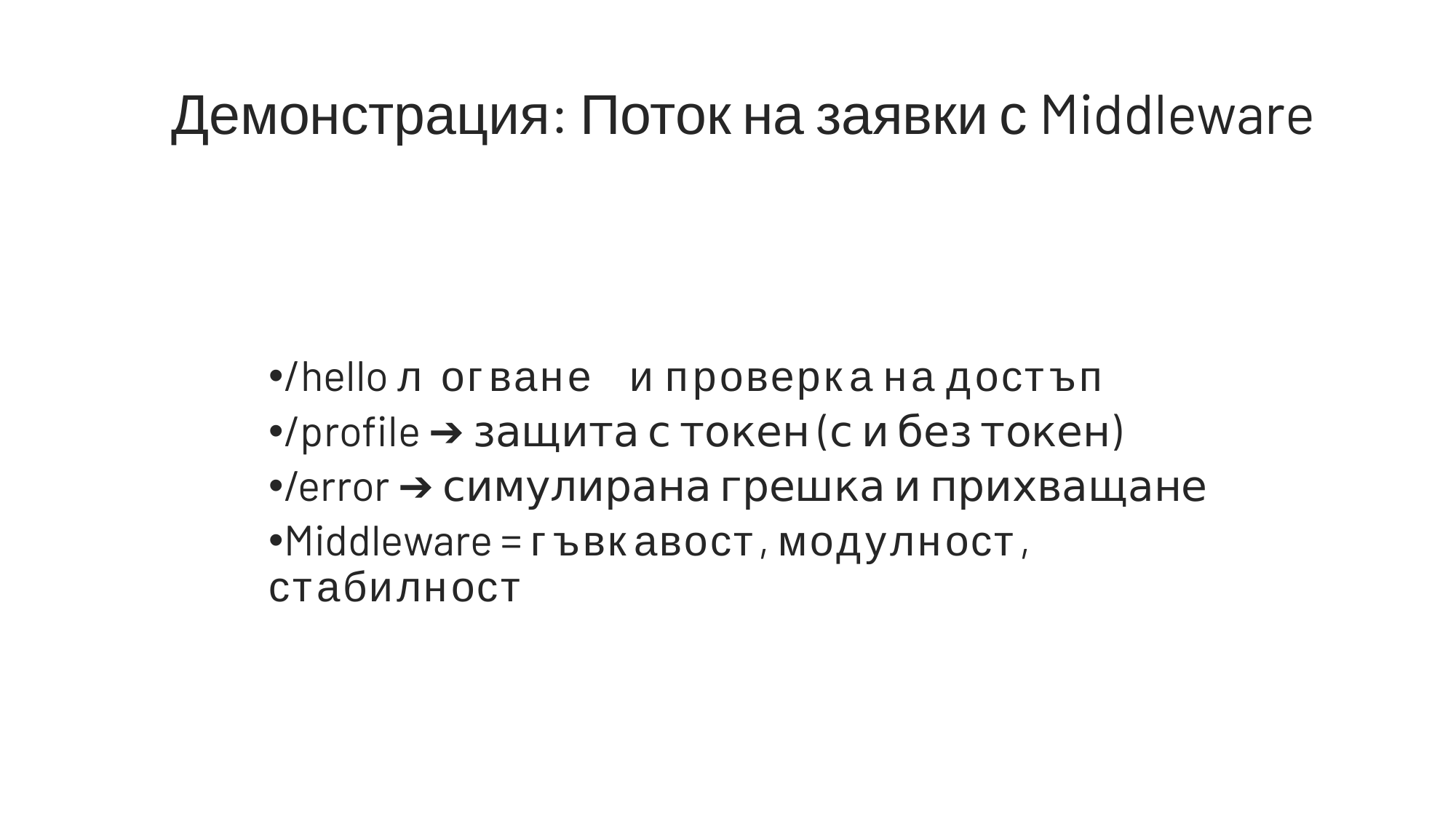

# Демонстрация: Поток на заявки с Middleware
/hello ➔ логване и проверка на достъп
/profile ➔ защита с токен (с и без токен)
/error ➔ симулирана грешка и прихващане
Middleware = гъвкавост, модулност, стабилност